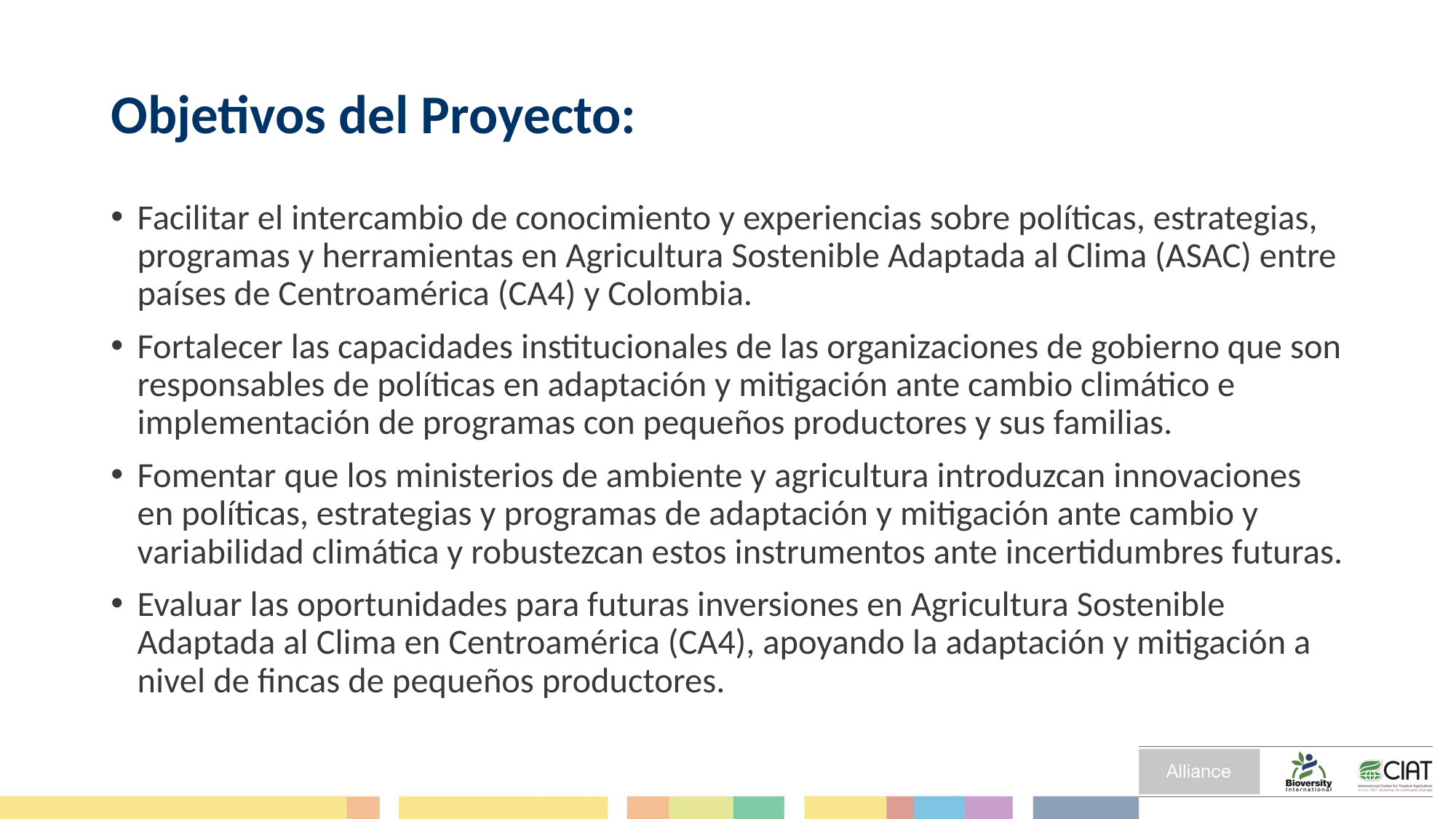

# Objetivos del Proyecto:
Facilitar el intercambio de conocimiento y experiencias sobre políticas, estrategias, programas y herramientas en Agricultura Sostenible Adaptada al Clima (ASAC) entre países de Centroamérica (CA4) y Colombia.
Fortalecer las capacidades institucionales de las organizaciones de gobierno que son responsables de políticas en adaptación y mitigación ante cambio climático e implementación de programas con pequeños productores y sus familias.
Fomentar que los ministerios de ambiente y agricultura introduzcan innovaciones en políticas, estrategias y programas de adaptación y mitigación ante cambio y variabilidad climática y robustezcan estos instrumentos ante incertidumbres futuras.
Evaluar las oportunidades para futuras inversiones en Agricultura Sostenible Adaptada al Clima en Centroamérica (CA4), apoyando la adaptación y mitigación a nivel de fincas de pequeños productores.